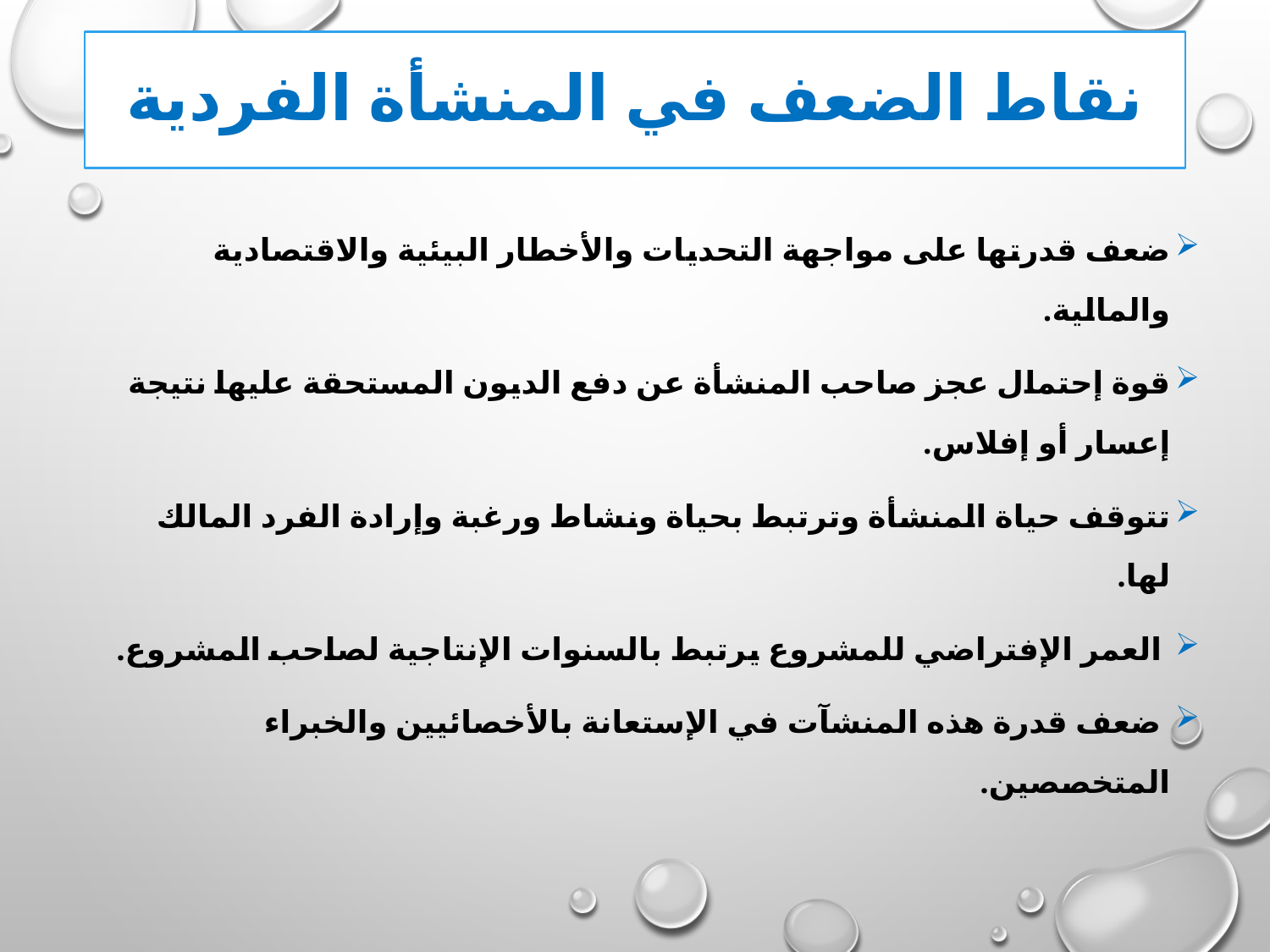

# نقاط الضعف في المنشأة الفردية
ضعف قدرتها على مواجهة التحديات والأخطار البيئية والاقتصادية والمالية.
قوة إحتمال عجز صاحب المنشأة عن دفع الديون المستحقة عليها نتيجة إعسار أو إفلاس.
تتوقف حياة المنشأة وترتبط بحياة ونشاط ورغبة وإرادة الفرد المالك لها.
 العمر الإفتراضي للمشروع يرتبط بالسنوات الإنتاجية لصاحب المشروع.
 ضعف قدرة هذه المنشآت في الإستعانة بالأخصائيين والخبراء المتخصصين.